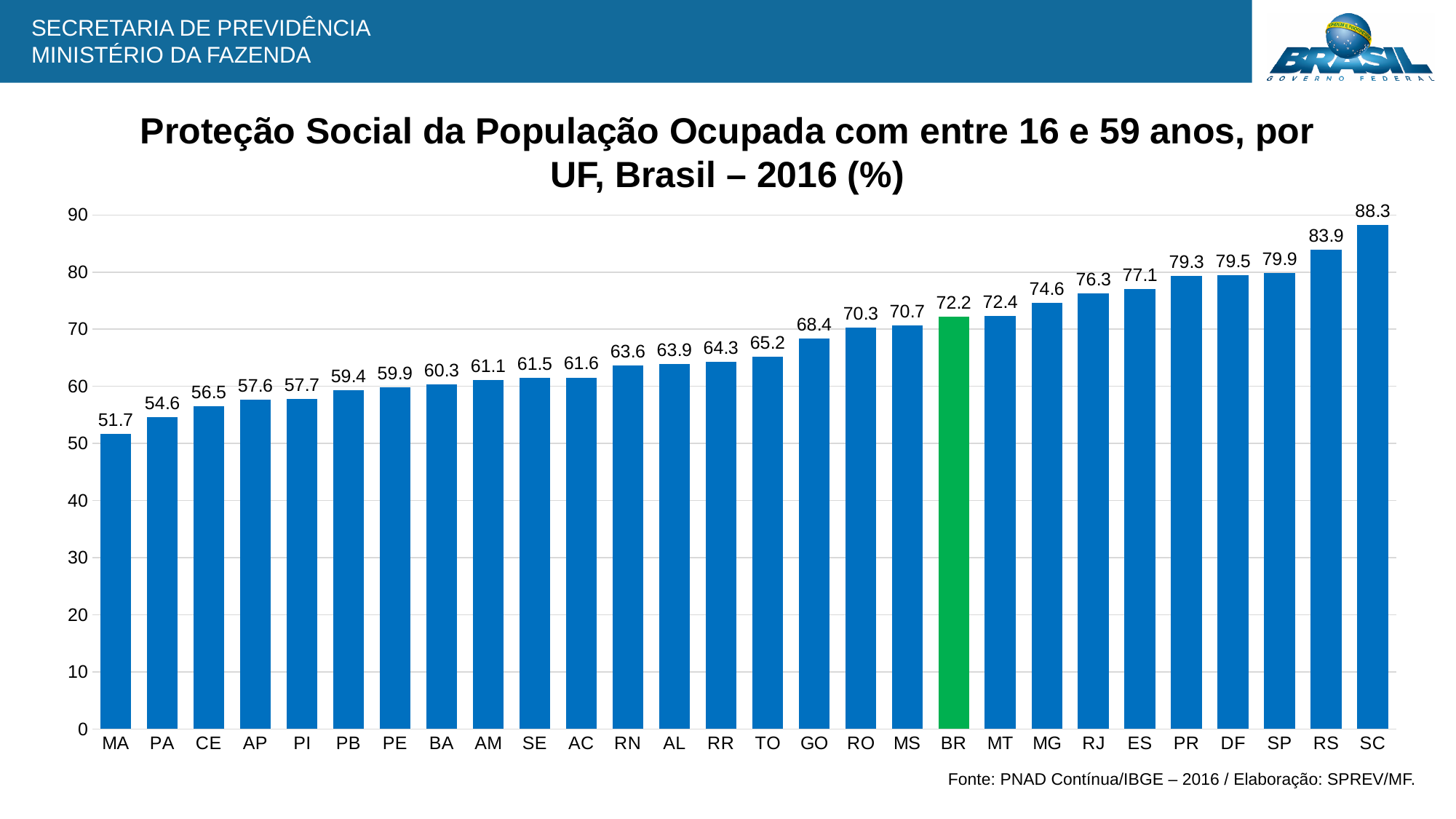

Proteção Social da População Ocupada com entre 16 e 59 anos, por UF, Brasil – 2016 (%)

### Chart

| Category |  |
|---|---|
| MA | 51.676965085073434 |
| PA | 54.567592627842586 |
| CE | 56.475852327881036 |
| AP | 57.62631328863313 |
| PI | 57.747623147443925 |
| PB | 59.358194131692535 |
| PE | 59.88945950906687 |
| BA | 60.338859300741134 |
| AM | 61.08204614851186 |
| SE | 61.461970138370006 |
| AC | 61.55157141338624 |
| RN | 63.605134241898355 |
| AL | 63.94898947917708 |
| RR | 64.32490835860072 |
| TO | 65.20778966991956 |
| GO | 68.41454282236955 |
| RO | 70.25360656608079 |
| MS | 70.699593764961 |
| BR | 72.18522253168503 |
| MT | 72.3513753327418 |
| MG | 74.64605541275456 |
| RJ | 76.28913589117442 |
| ES | 77.08603709745636 |
| PR | 79.33126221912745 |
| DF | 79.50801014833047 |
| SP | 79.88534761252318 |
| RS | 83.93140688959159 |
| SC | 88.25290016906543 |
Fonte: PNAD Contínua/IBGE – 2016 / Elaboração: SPREV/MF.